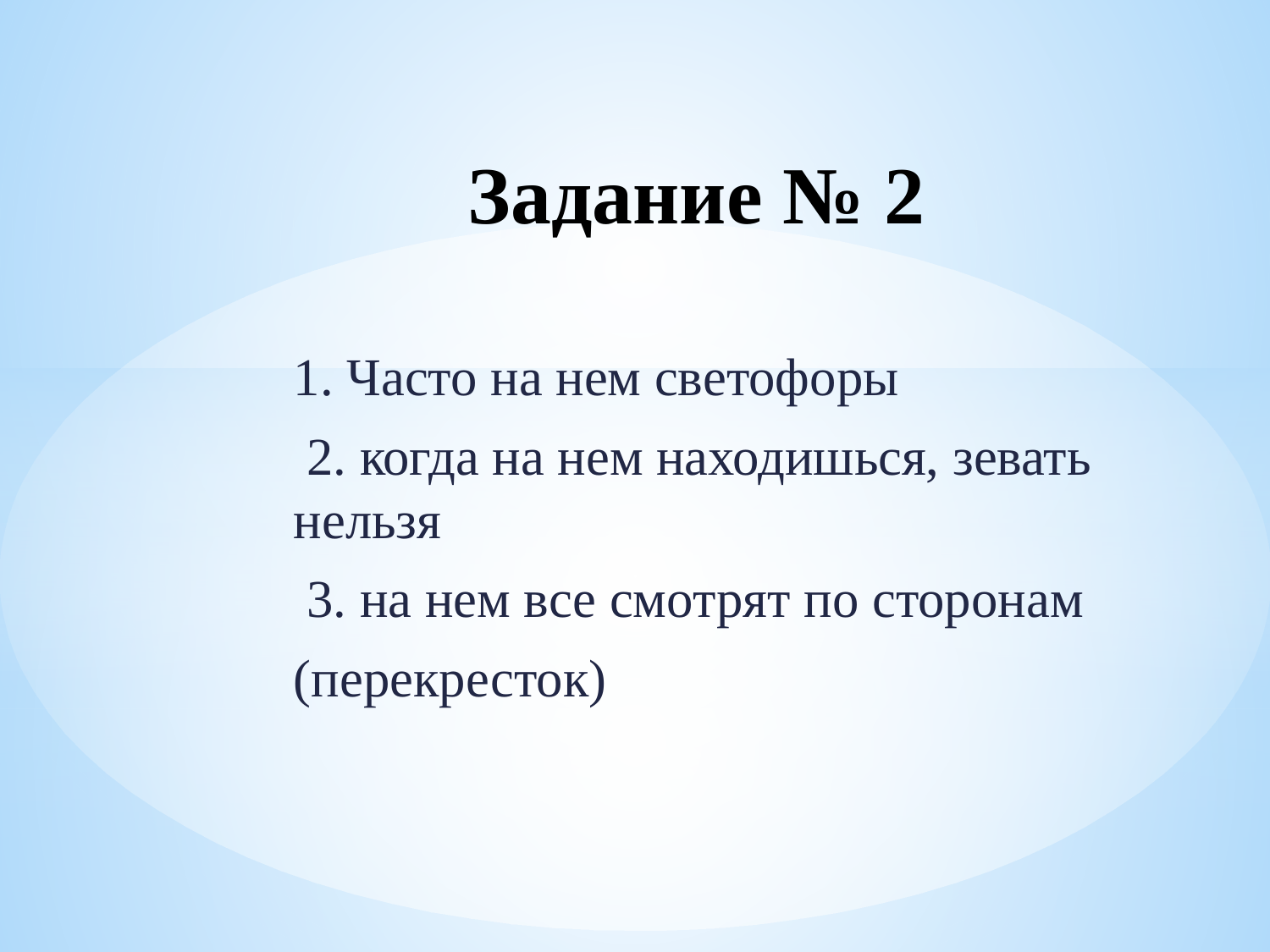

# Задание № 2
1. Часто на нем светофоры
 2. когда на нем находишься, зевать нельзя
 3. на нем все смотрят по сторонам
(перекресток)